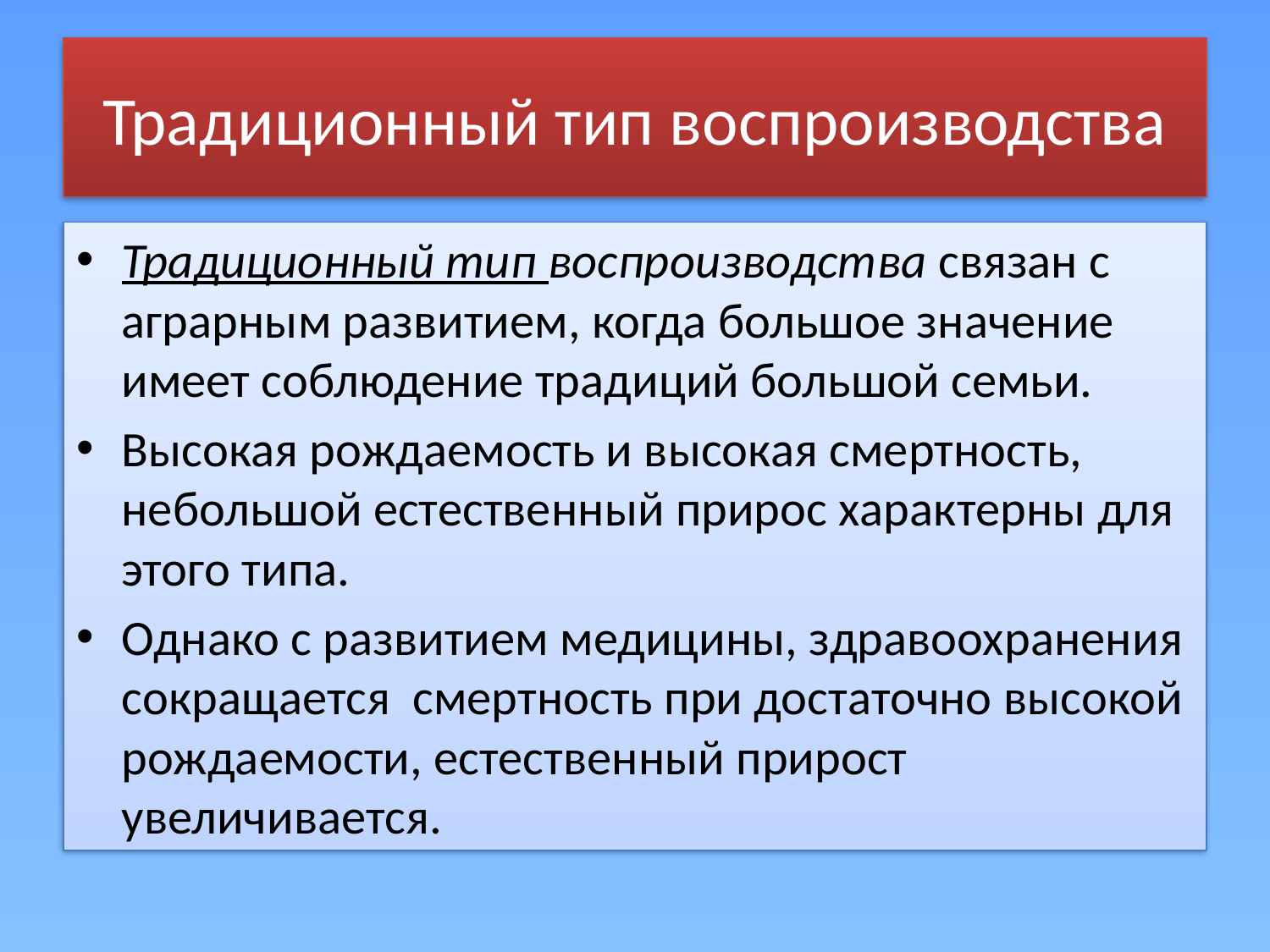

# Традиционный тип воспроизводства
Традиционный тип воспроизводства связан с аграрным развитием, когда большое значение имеет соблюдение традиций большой семьи.
Высокая рождаемость и высокая смертность, небольшой естественный прирос характерны для этого типа.
Однако с развитием медицины, здравоохранения сокращается  смертность при достаточно высокой рождаемости, естественный прирост увеличивается.